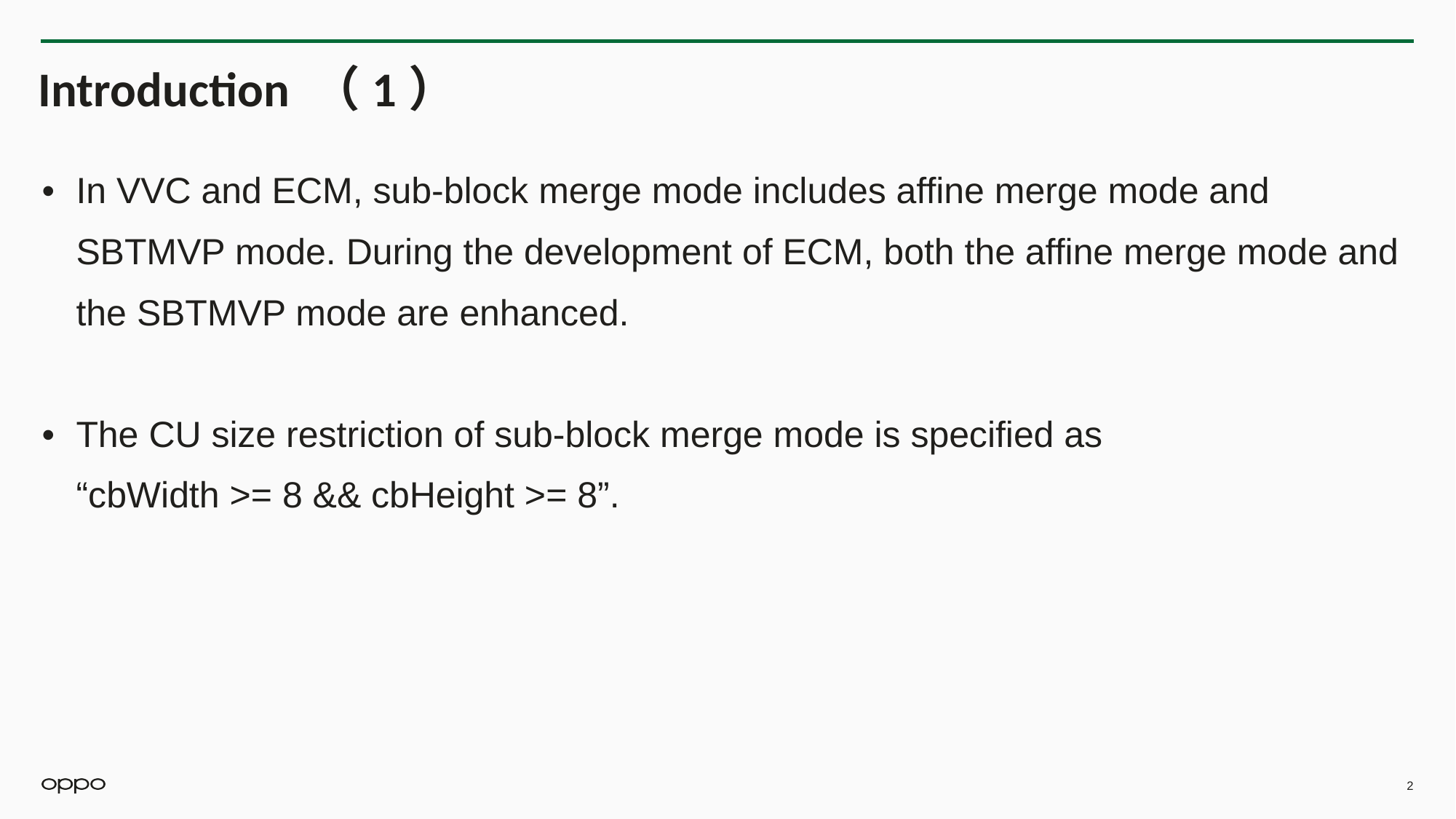

# Introduction （1）
In VVC and ECM, sub-block merge mode includes affine merge mode and SBTMVP mode. During the development of ECM, both the affine merge mode and the SBTMVP mode are enhanced.

The CU size restriction of sub-block merge mode is specified as                   “cbWidth >= 8 && cbHeight >= 8”.
2